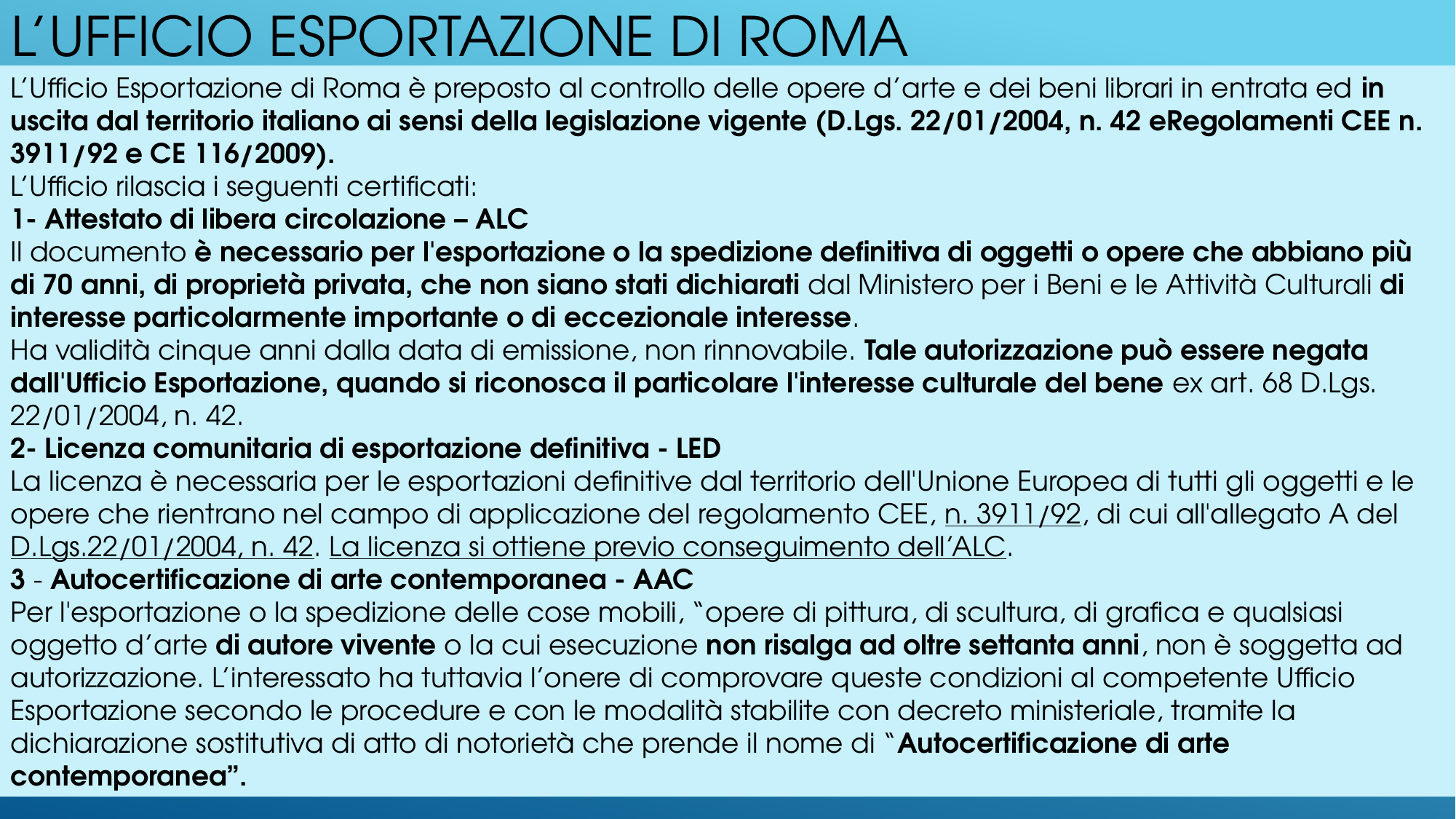

# L’UFFICIO ESPORTAZIONE DI ROMA
L’Ufficio Esportazione di Roma è preposto al controllo delle opere d’arte e dei beni librari in entrata ed in uscita dal territorio italiano ai sensi della legislazione vigente (D.Lgs. 22/01/2004, n. 42 eRegolamenti CEE n. 3911/92 e CE 116/2009).
L’Ufficio rilascia i seguenti certificati:
1- Attestato di libera circolazione – ALC
Il documento è necessario per l'esportazione o la spedizione definitiva di oggetti o opere che abbiano più di 70 anni, di proprietà privata, che non siano stati dichiarati dal Ministero per i Beni e le Attività Culturali di interesse particolarmente importante o di eccezionale interesse.
Ha validità cinque anni dalla data di emissione, non rinnovabile. Tale autorizzazione può essere negata dall'Ufficio Esportazione, quando si riconosca il particolare l'interesse culturale del bene ex art. 68 D.Lgs. 22/01/2004, n. 42.
2- Licenza comunitaria di esportazione definitiva - LED
La licenza è necessaria per le esportazioni definitive dal territorio dell'Unione Europea di tutti gli oggetti e le opere che rientrano nel campo di applicazione del regolamento CEE, n. 3911/92, di cui all'allegato A del D.Lgs.22/01/2004, n. 42. La licenza si ottiene previo conseguimento dell’ALC.
3 - Autocertificazione di arte contemporanea - AAC
Per l'esportazione o la spedizione delle cose mobili, “opere di pittura, di scultura, di grafica e qualsiasi oggetto d’arte di autore vivente o la cui esecuzione non risalga ad oltre settanta anni, non è soggetta ad autorizzazione. L’interessato ha tuttavia l’onere di comprovare queste condizioni al competente Ufficio Esportazione secondo le procedure e con le modalità stabilite con decreto ministeriale, tramite la dichiarazione sostitutiva di atto di notorietà che prende il nome di “Autocertificazione di arte contemporanea”.